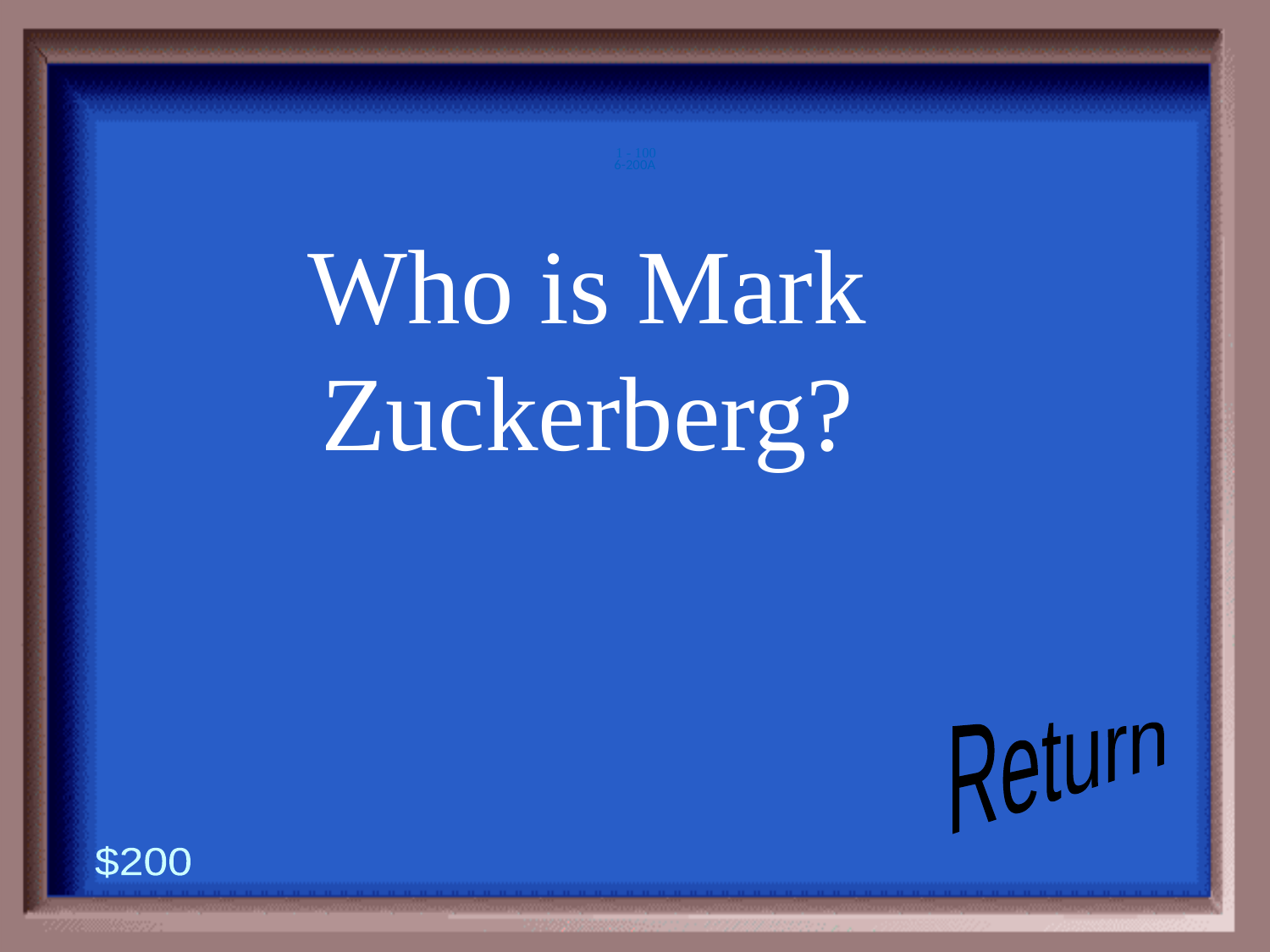

6-200A
1 - 100
Who is Mark Zuckerberg?
Return
$200